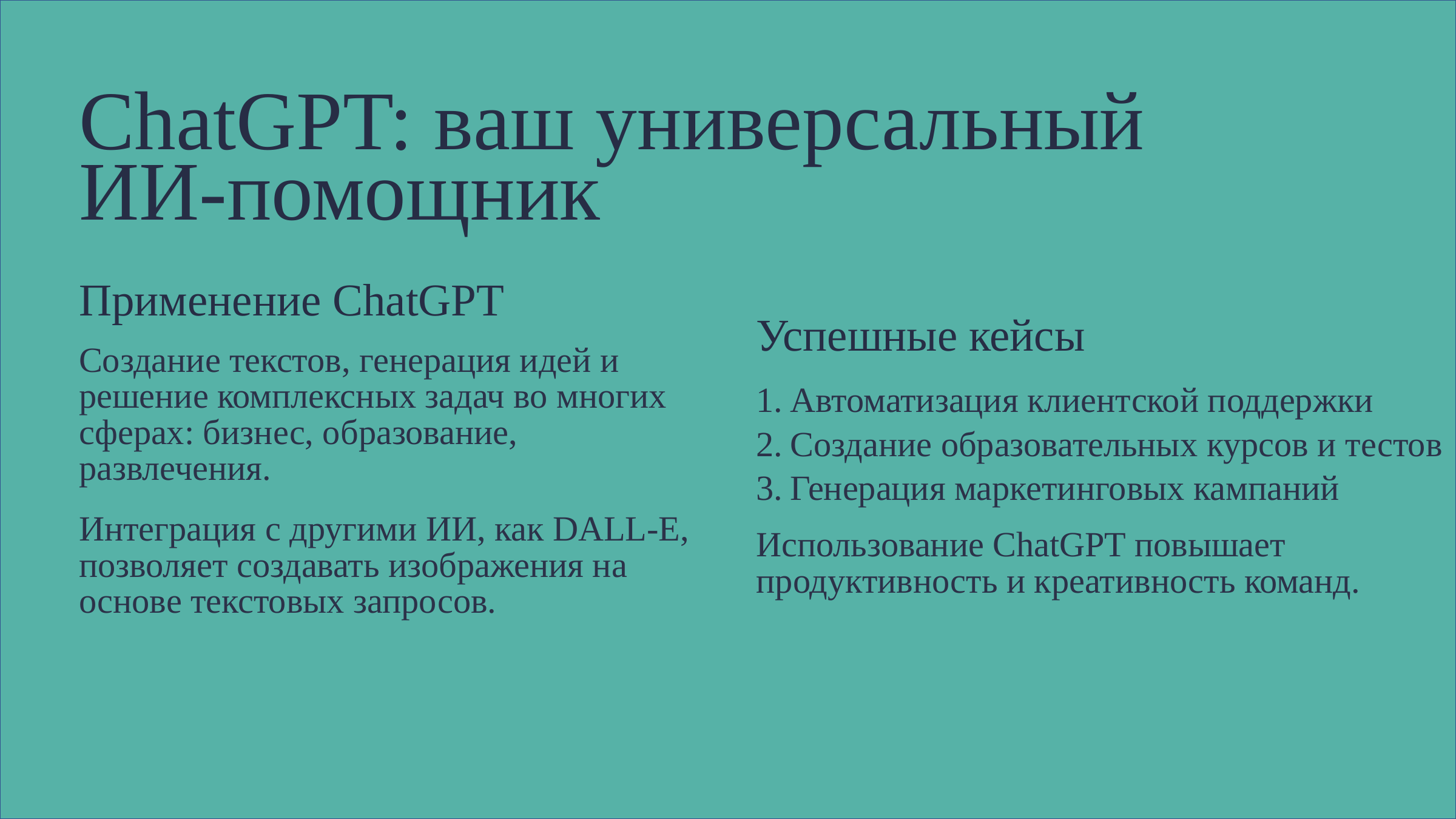

ChatGPT: ваш универсальный
ИИ-помощник
Применение ChatGPT
Успешные кейсы
Создание текстов, генерация идей и решение комплексных задач во многих сферах: бизнес, образование, развлечения.
Автоматизация клиентской поддержки
Создание образовательных курсов и тестов
Генерация маркетинговых кампаний
Интеграция с другими ИИ, как DALL-E, позволяет создавать изображения на основе текстовых запросов.
Использование ChatGPT повышает продуктивность и креативность команд.